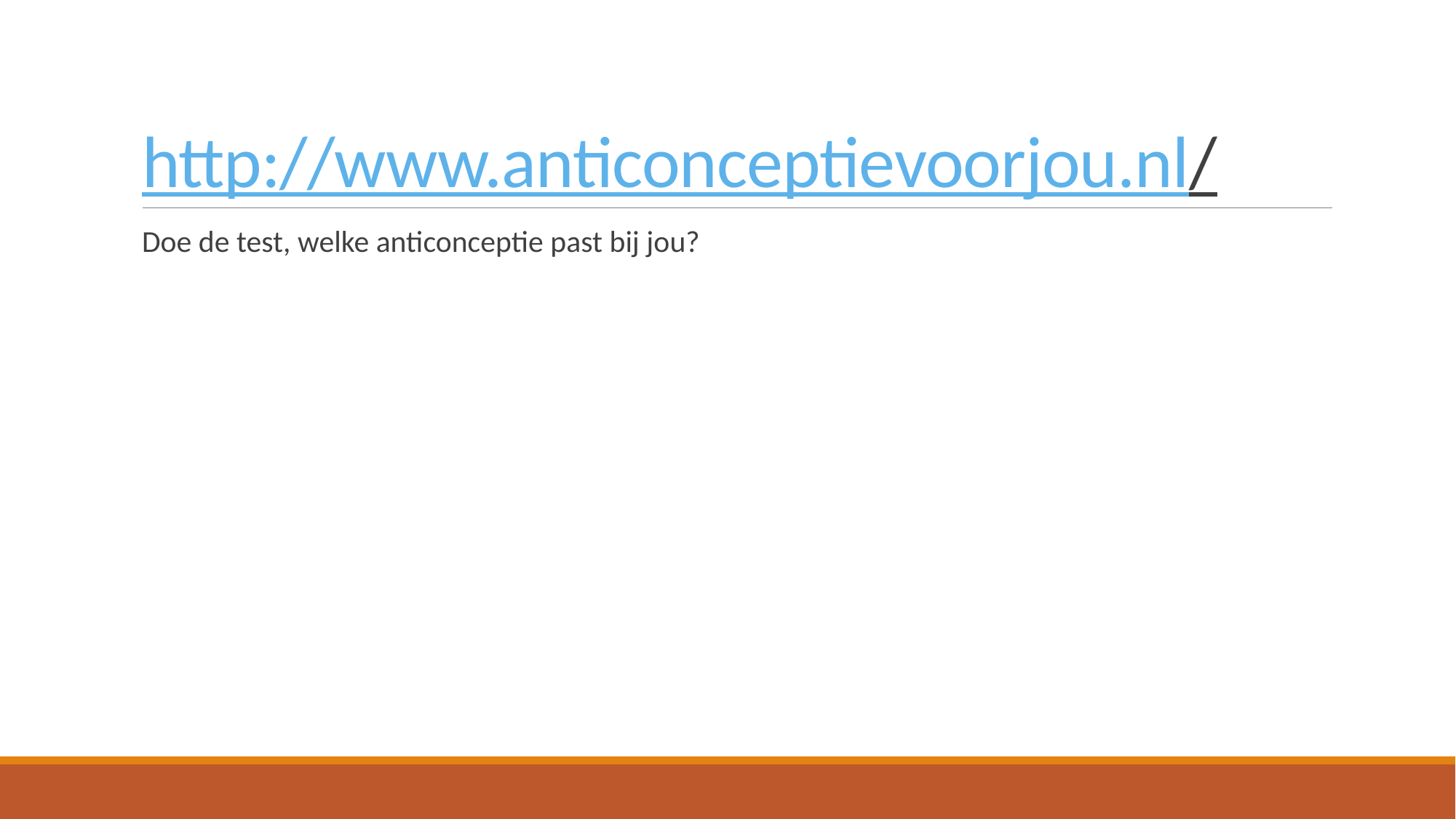

# http://www.anticonceptievoorjou.nl/
Doe de test, welke anticonceptie past bij jou?